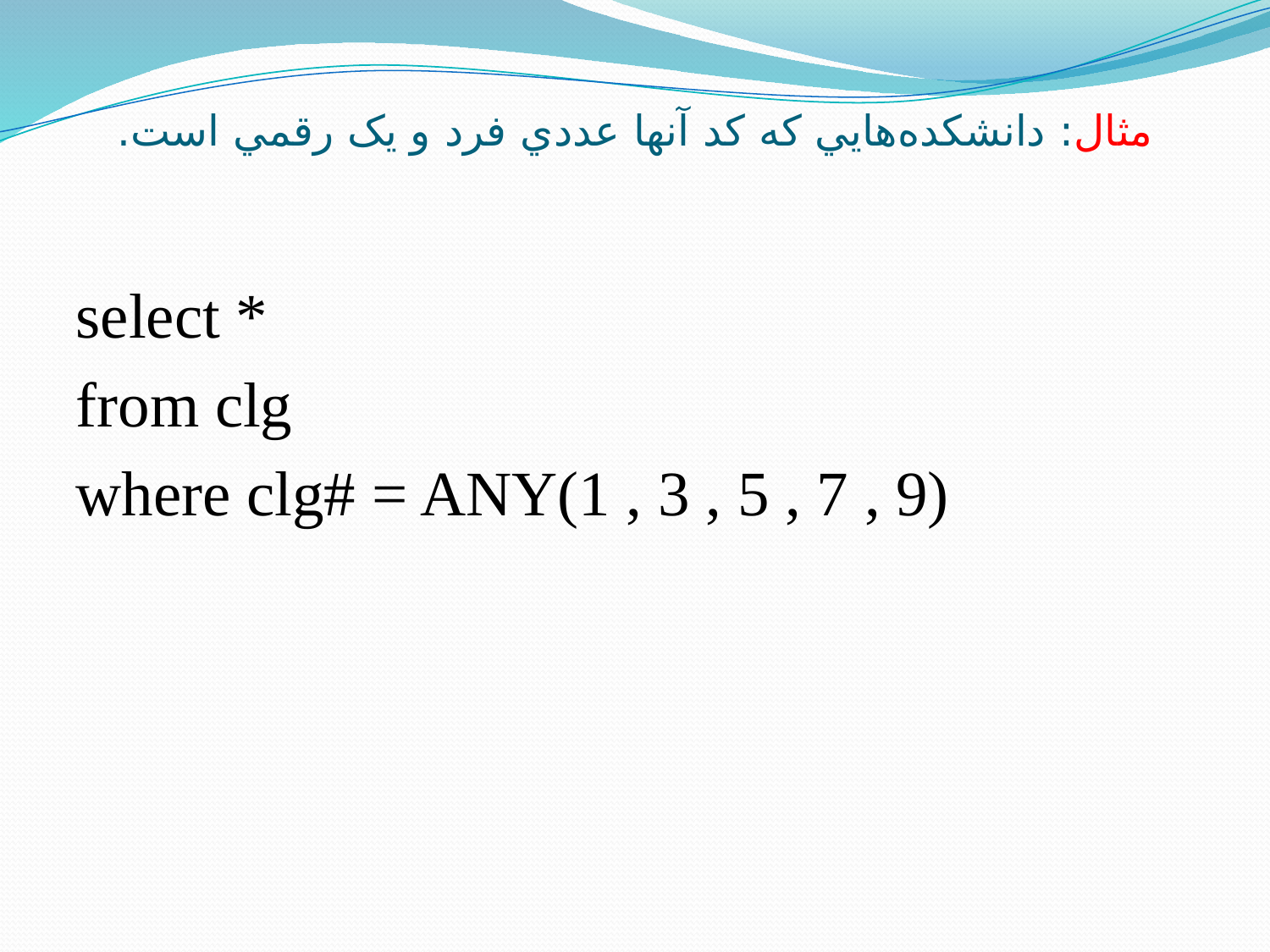

# مثال: دانشکده‌هايي که کد آنها عددي فرد و يک رقمي است.
select *
from clg
where clg# = ANY(1 , 3 , 5 , 7 , 9)